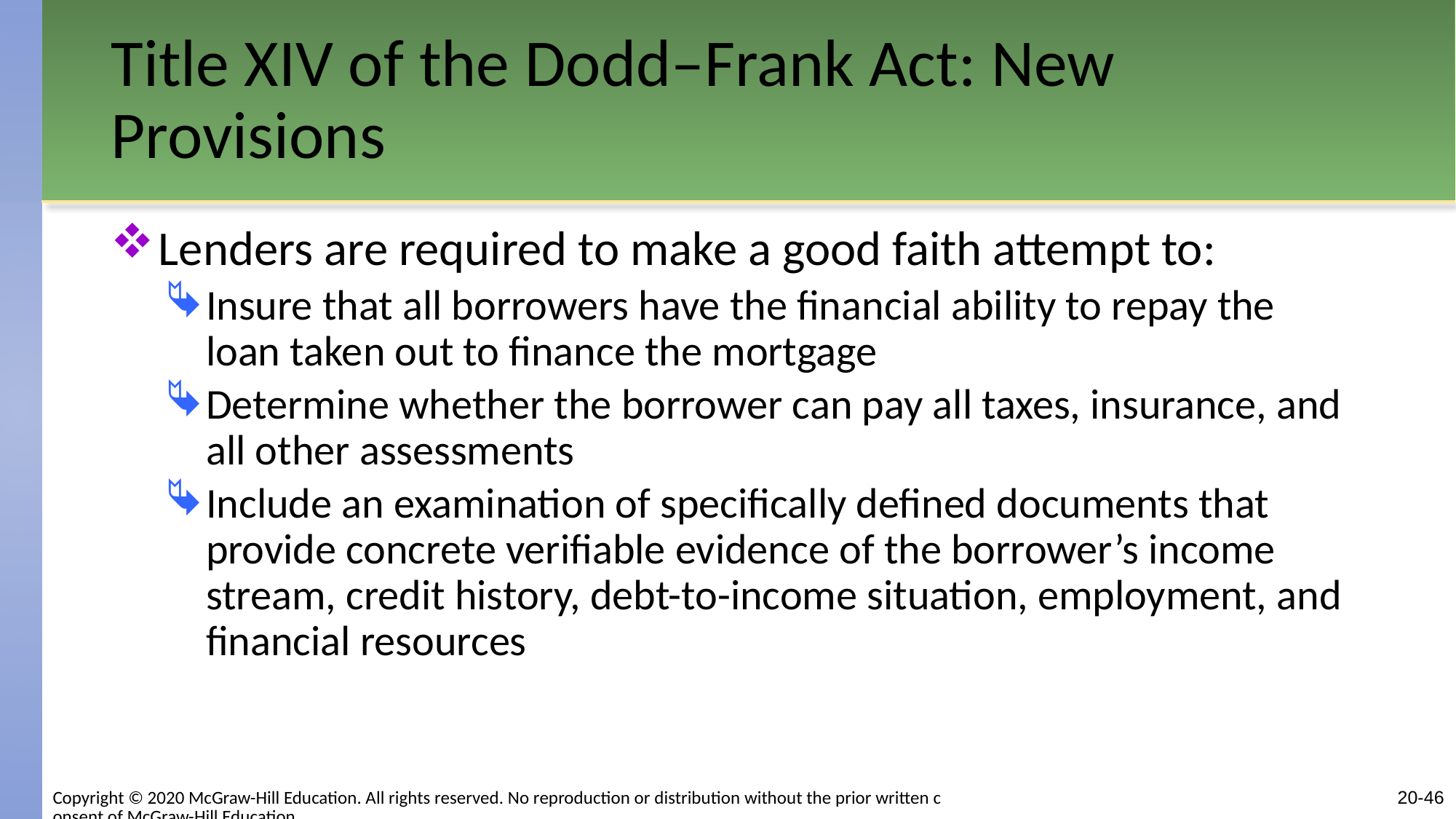

# Title XIV of the Dodd–Frank Act: New Provisions
Lenders are required to make a good faith attempt to:
Insure that all borrowers have the financial ability to repay the loan taken out to finance the mortgage
Determine whether the borrower can pay all taxes, insurance, and all other assessments
Include an examination of specifically defined documents that provide concrete verifiable evidence of the borrower’s income stream, credit history, debt-to-income situation, employment, and financial resources
20-46
Copyright © 2020 McGraw-Hill Education. All rights reserved. No reproduction or distribution without the prior written consent of McGraw-Hill Education.